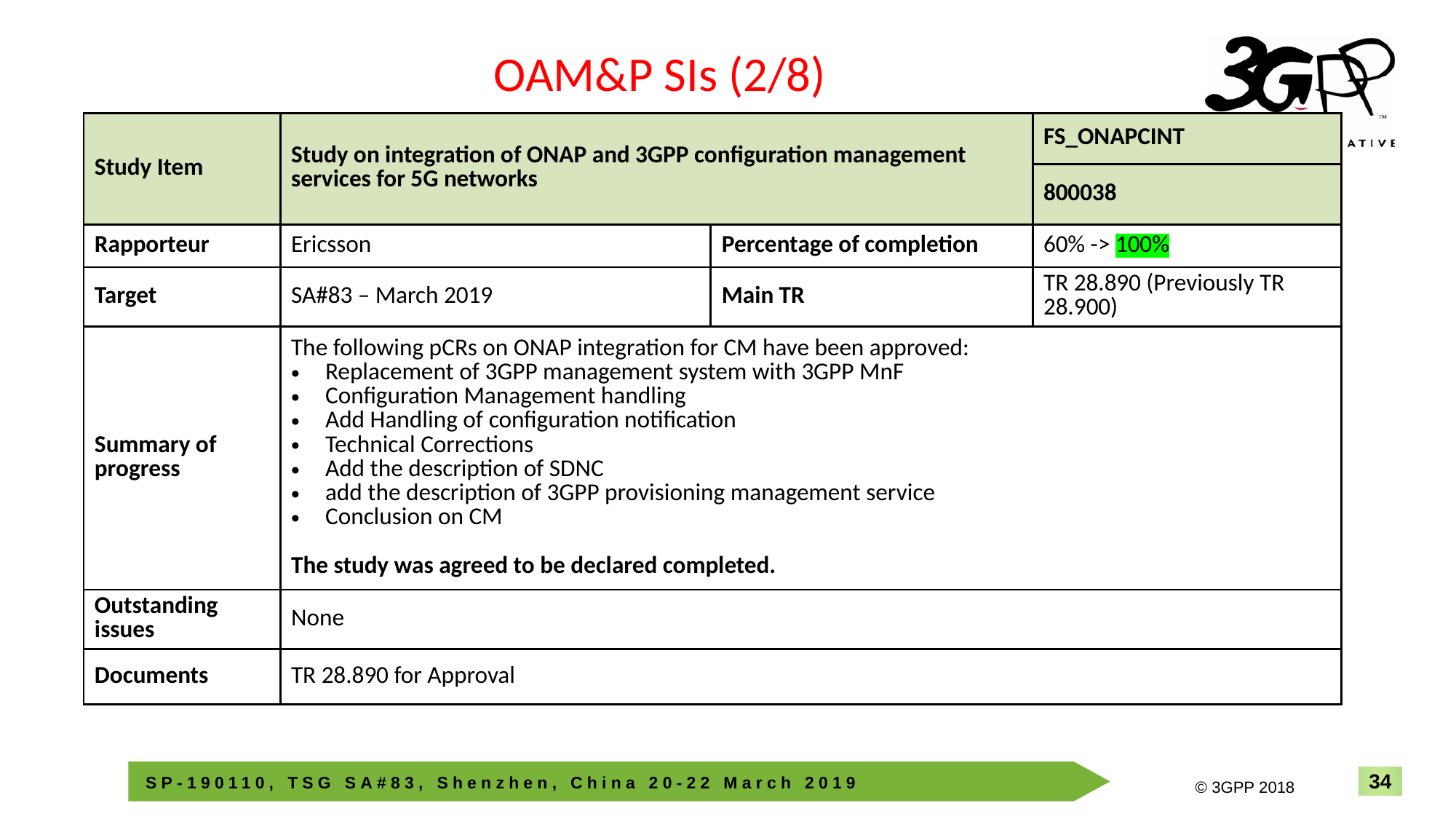

OAM&P SIs (2/8)
| Study Item | Study on integration of ONAP and 3GPP configuration management services for 5G networks |  | FS\_ONAPCINT |
| --- | --- | --- | --- |
|  |  |  | 800038 |
| Rapporteur | Ericsson | Percentage of completion | 60% -> 100% |
| Target | SA#83 – March 2019 | Main TR | TR 28.890 (Previously TR 28.900) |
| Summary of progress | The following pCRs on ONAP integration for CM have been approved: Replacement of 3GPP management system with 3GPP MnF Configuration Management handling Add Handling of configuration notification Technical Corrections Add the description of SDNC add the description of 3GPP provisioning management service Conclusion on CM The study was agreed to be declared completed. |  |  |
| Outstanding issues | None |  |  |
| Documents | TR 28.890 for Approval |  |  |